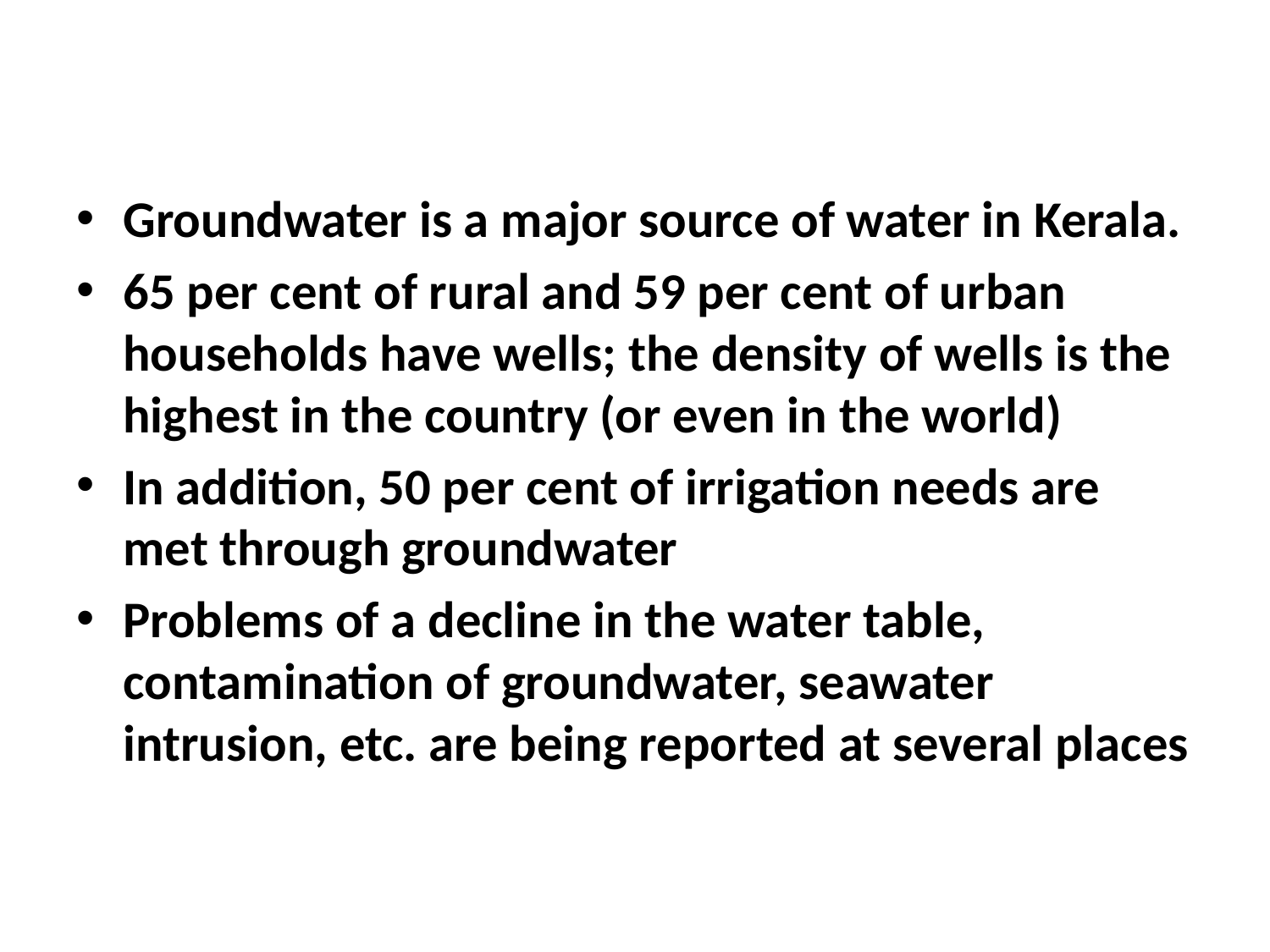

#
Groundwater is a major source of water in Kerala.
65 per cent of rural and 59 per cent of urban households have wells; the density of wells is the highest in the country (or even in the world)
In addition, 50 per cent of irrigation needs are met through groundwater
Problems of a decline in the water table, contamination of groundwater, seawater intrusion, etc. are being reported at several places